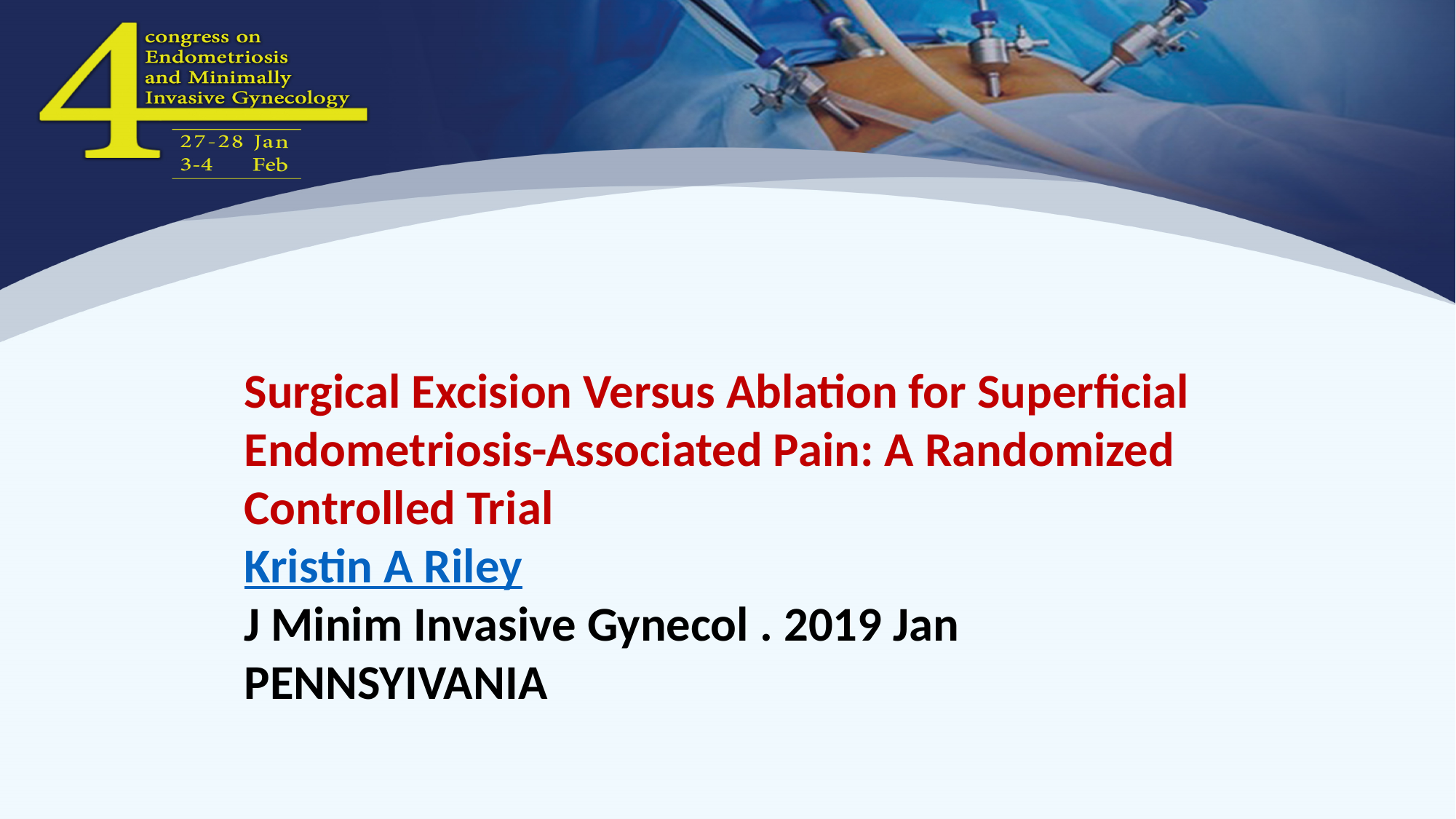

Surgical Excision Versus Ablation for Superficial Endometriosis-Associated Pain: A Randomized Controlled Trial
Kristin A Riley
J Minim Invasive Gynecol . 2019 Jan PENNSYIVANIA